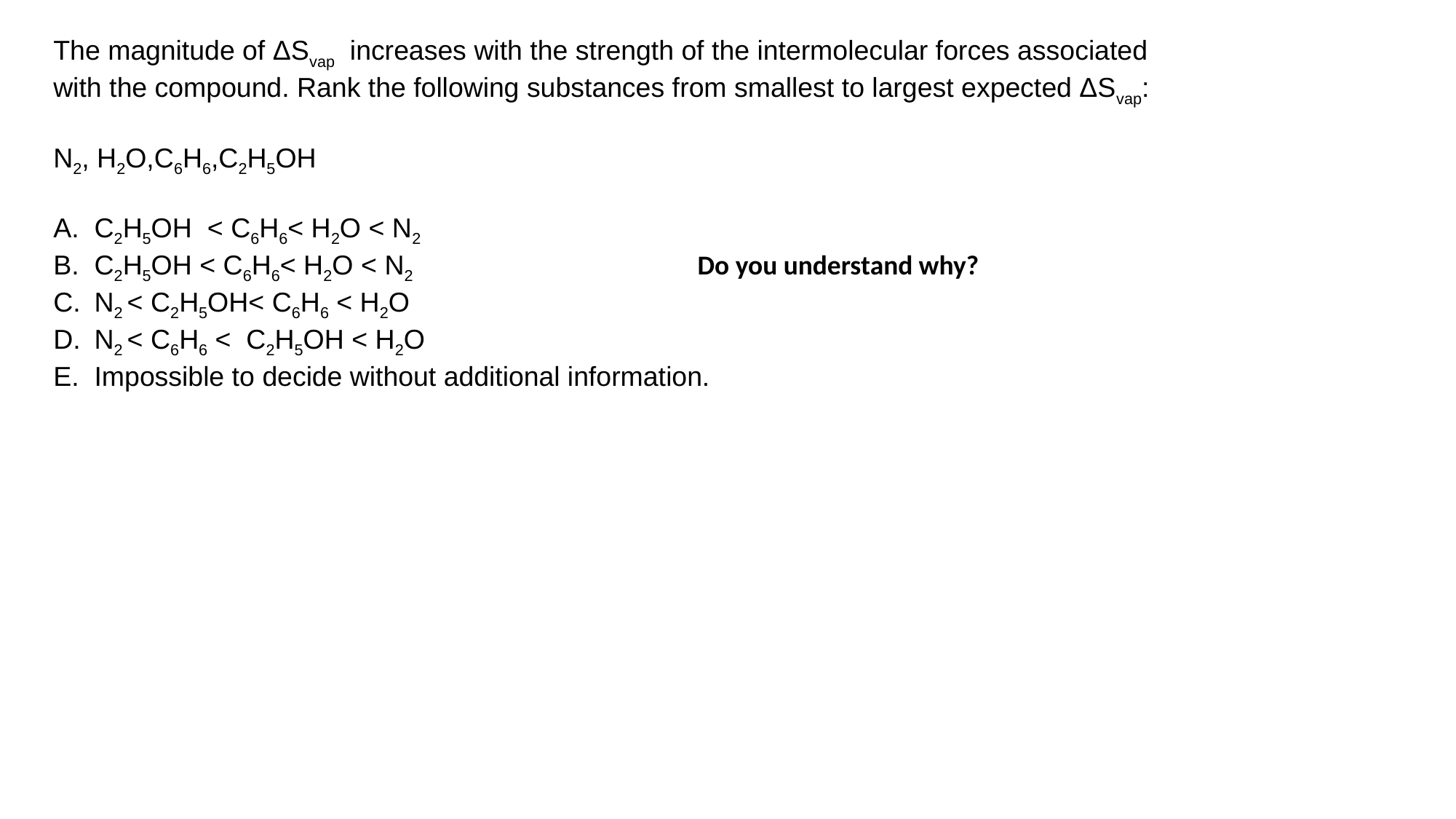

The magnitude of ΔSvap  increases with the strength of the intermolecular forces associated with the compound. Rank the following substances from smallest to largest expected ΔSvap:

N2, H2O,C6H6,C2H5OH

C2H5OH  < C6H6< H2O < N2
C2H5OH < C6H6< H2O < N2
N2 < C2H5OH< C6H6 < H2O
N2 < C6H6 <  C2H5OH < H2O
Impossible to decide without additional information.

Do you understand why?